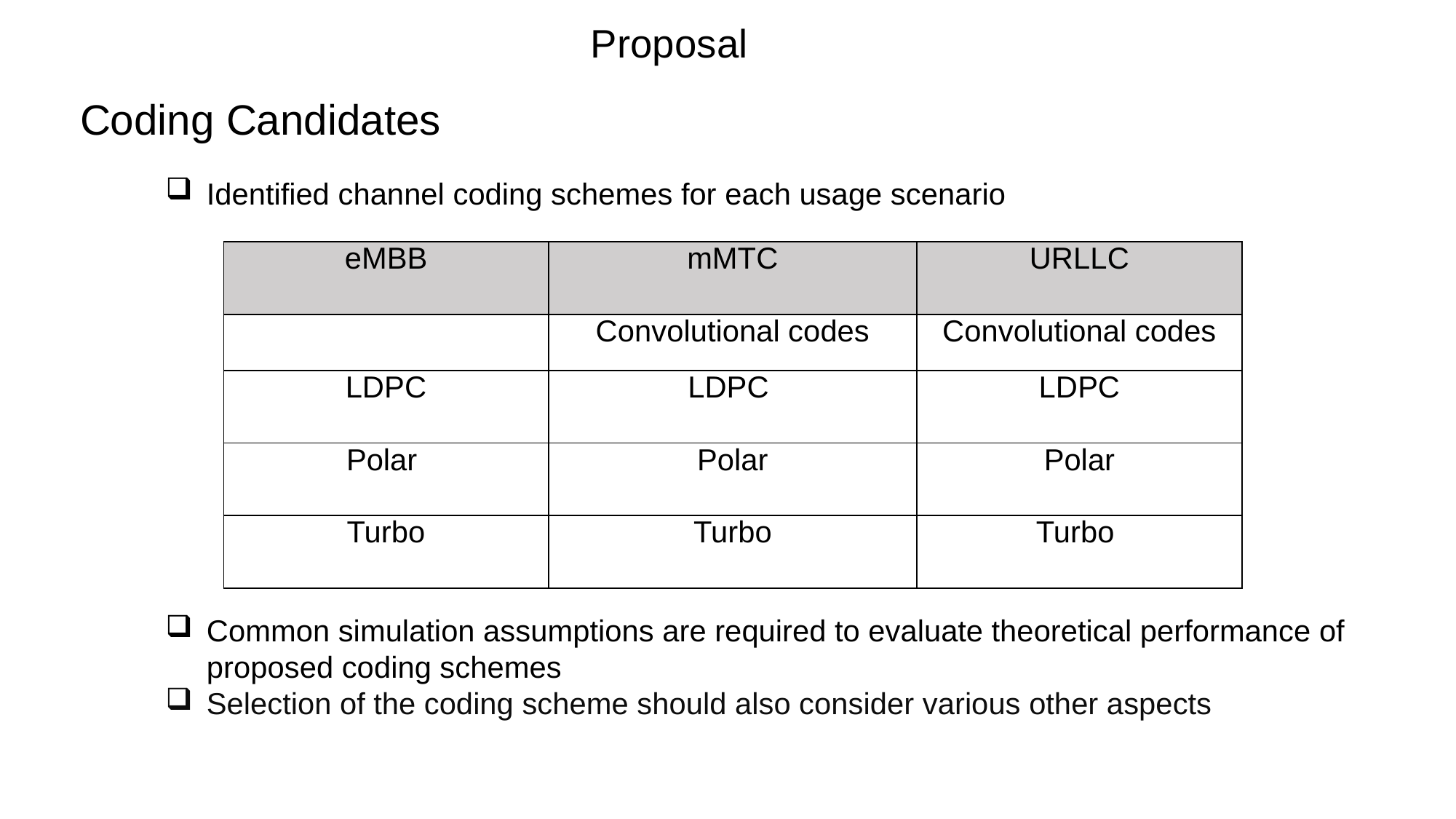

Proposal
# Coding Candidates
Identified channel coding schemes for each usage scenario

Common simulation assumptions are required to evaluate theoretical performance of proposed coding schemes
Selection of the coding scheme should also consider various other aspects
| eMBB | mMTC | URLLC |
| --- | --- | --- |
|  | Convolutional codes | Convolutional codes |
| LDPC | LDPC | LDPC |
| Polar | Polar | Polar |
| Turbo | Turbo | Turbo |